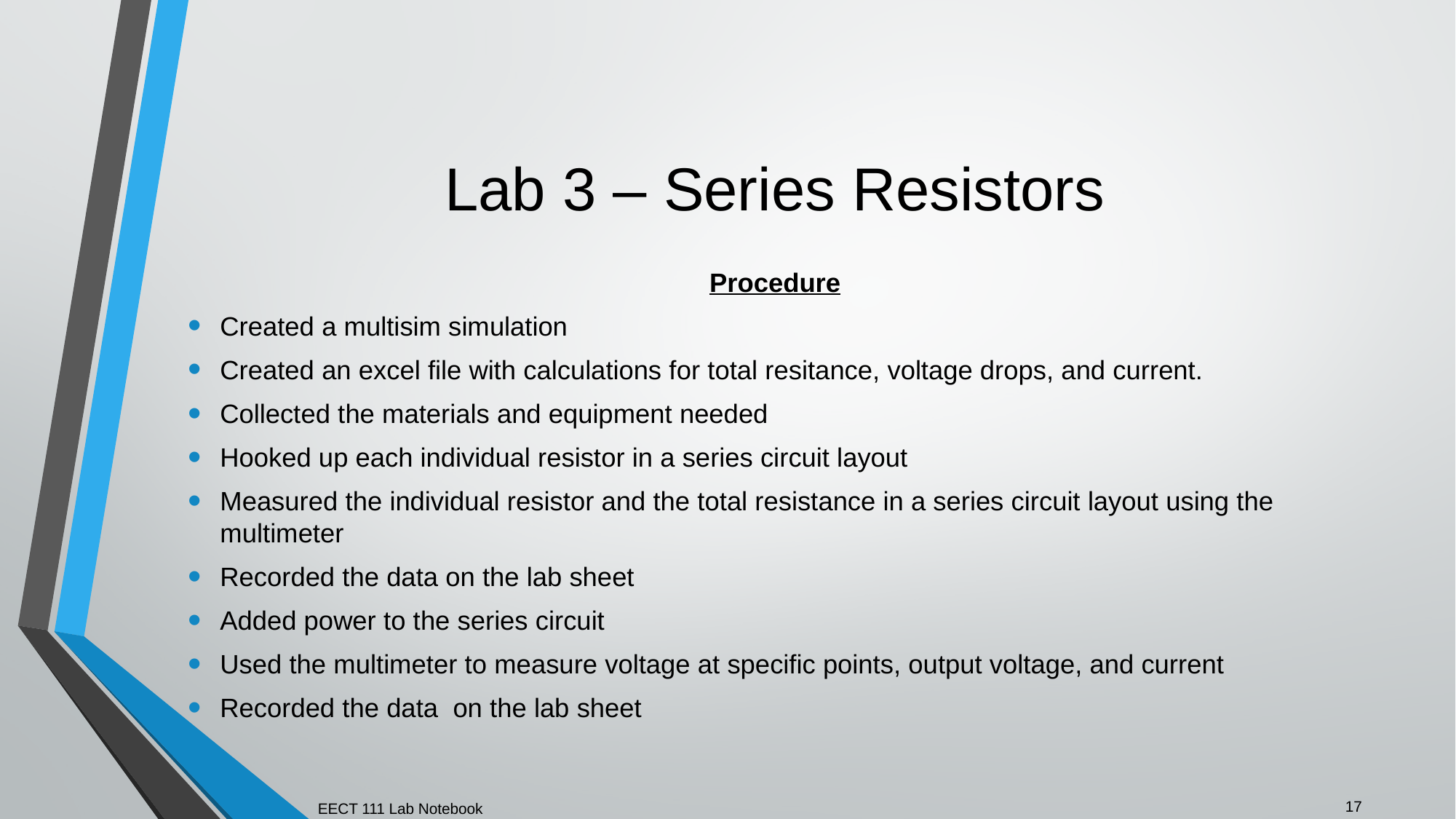

# Lab 3 – Series Resistors
Procedure
Created a multisim simulation
Created an excel file with calculations for total resitance, voltage drops, and current.
Collected the materials and equipment needed
Hooked up each individual resistor in a series circuit layout
Measured the individual resistor and the total resistance in a series circuit layout using the multimeter
Recorded the data on the lab sheet
Added power to the series circuit
Used the multimeter to measure voltage at specific points, output voltage, and current
Recorded the data  on the lab sheet
17
EECT 111 Lab Notebook